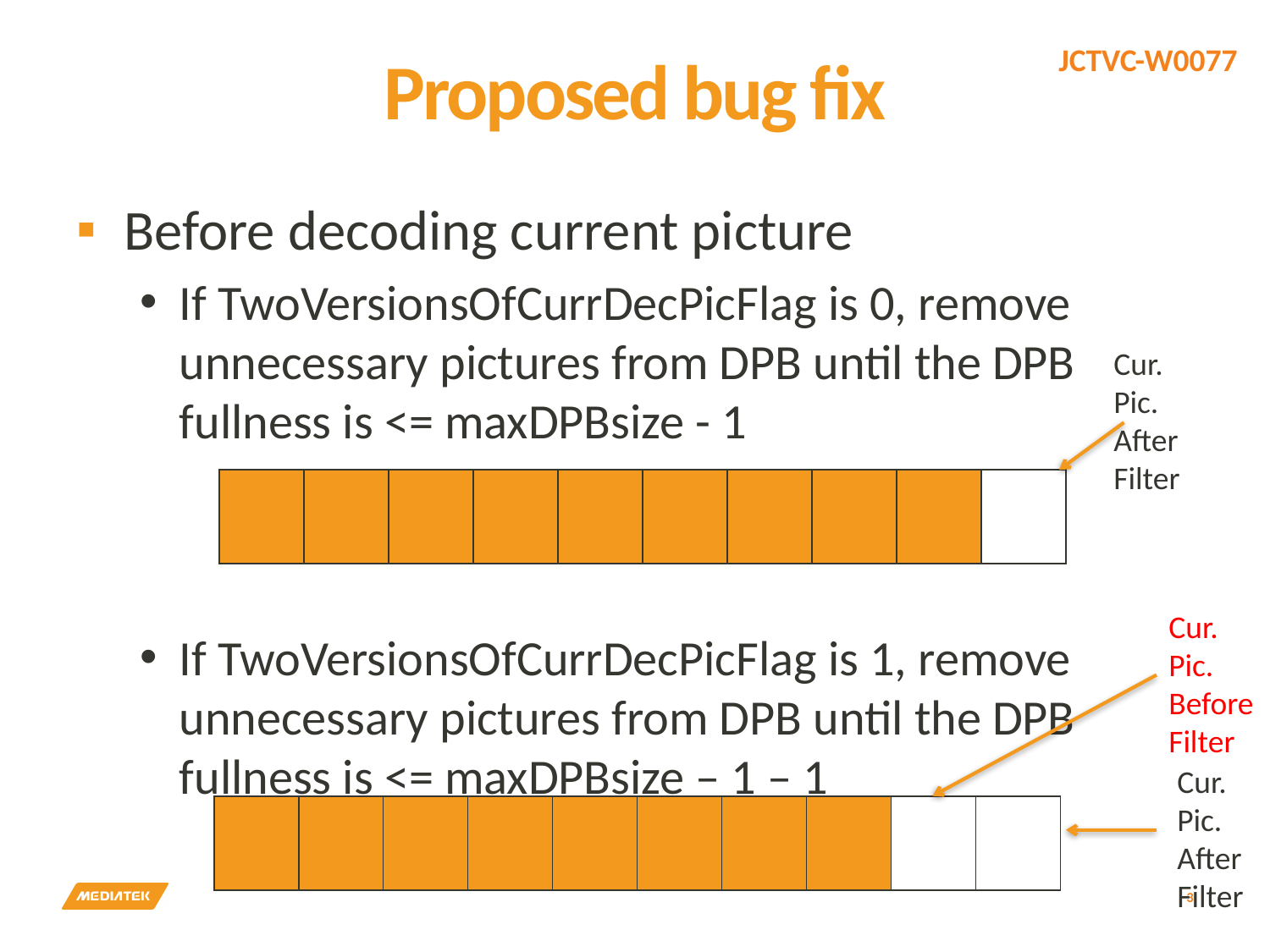

# Proposed bug fix
Before decoding current picture
If TwoVersionsOfCurrDecPicFlag is 0, remove unnecessary pictures from DPB until the DPB fullness is <= maxDPBsize - 1

If TwoVersionsOfCurrDecPicFlag is 1, remove unnecessary pictures from DPB until the DPB fullness is <= maxDPBsize – 1 – 1

Cur. Pic.
After
Filter
|  |  |  |  |  |  |  |  |  |  |
| --- | --- | --- | --- | --- | --- | --- | --- | --- | --- |
Cur. Pic.
Before
Filter
Cur. Pic.
After
Filter
|  |  |  |  |  |  |  |  |  |  |
| --- | --- | --- | --- | --- | --- | --- | --- | --- | --- |
3